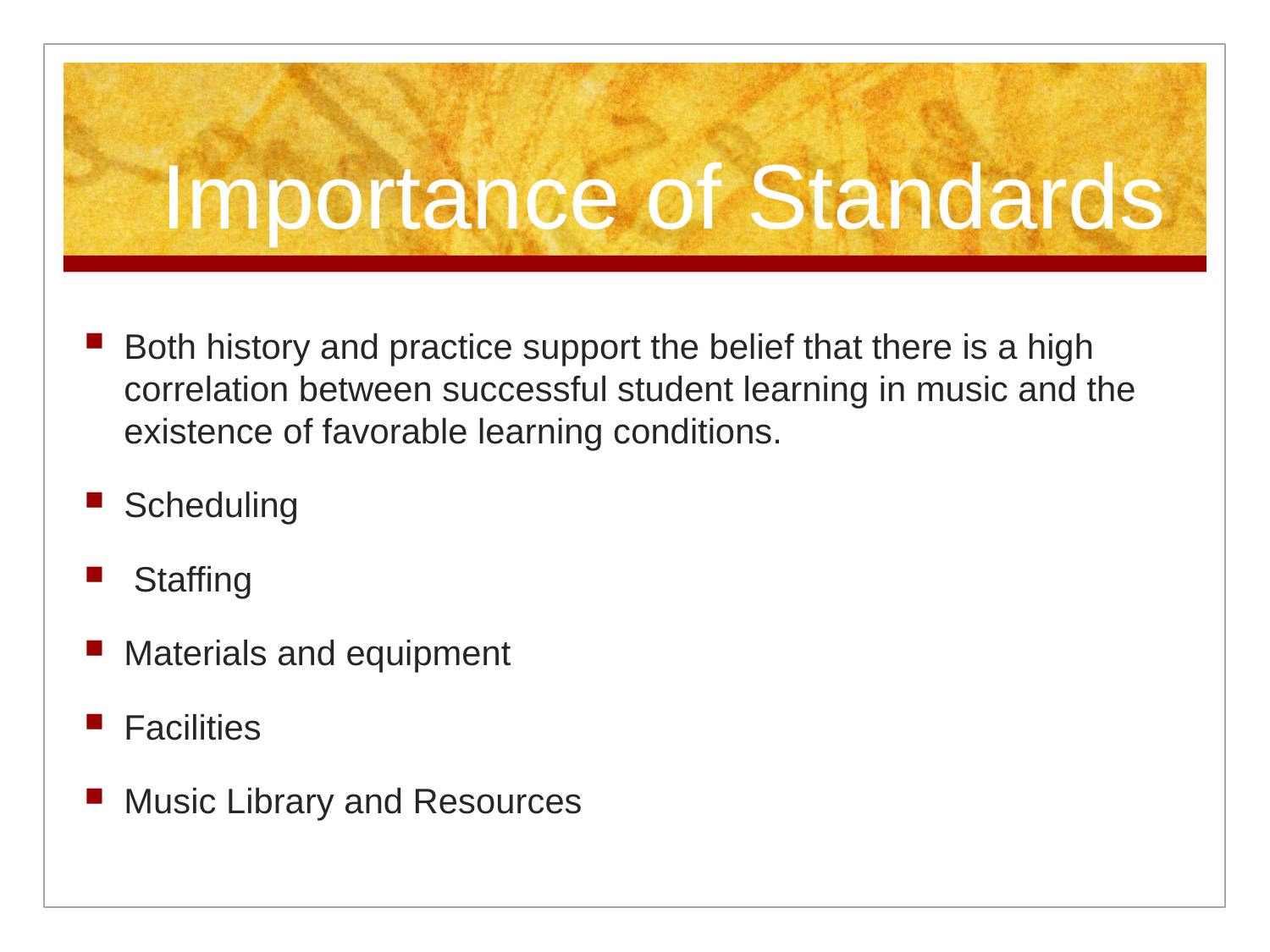

# Importance of Standards
Both history and practice support the belief that there is a high correlation between successful student learning in music and the existence of favorable learning conditions.
Scheduling
 Staffing
Materials and equipment
Facilities
Music Library and Resources